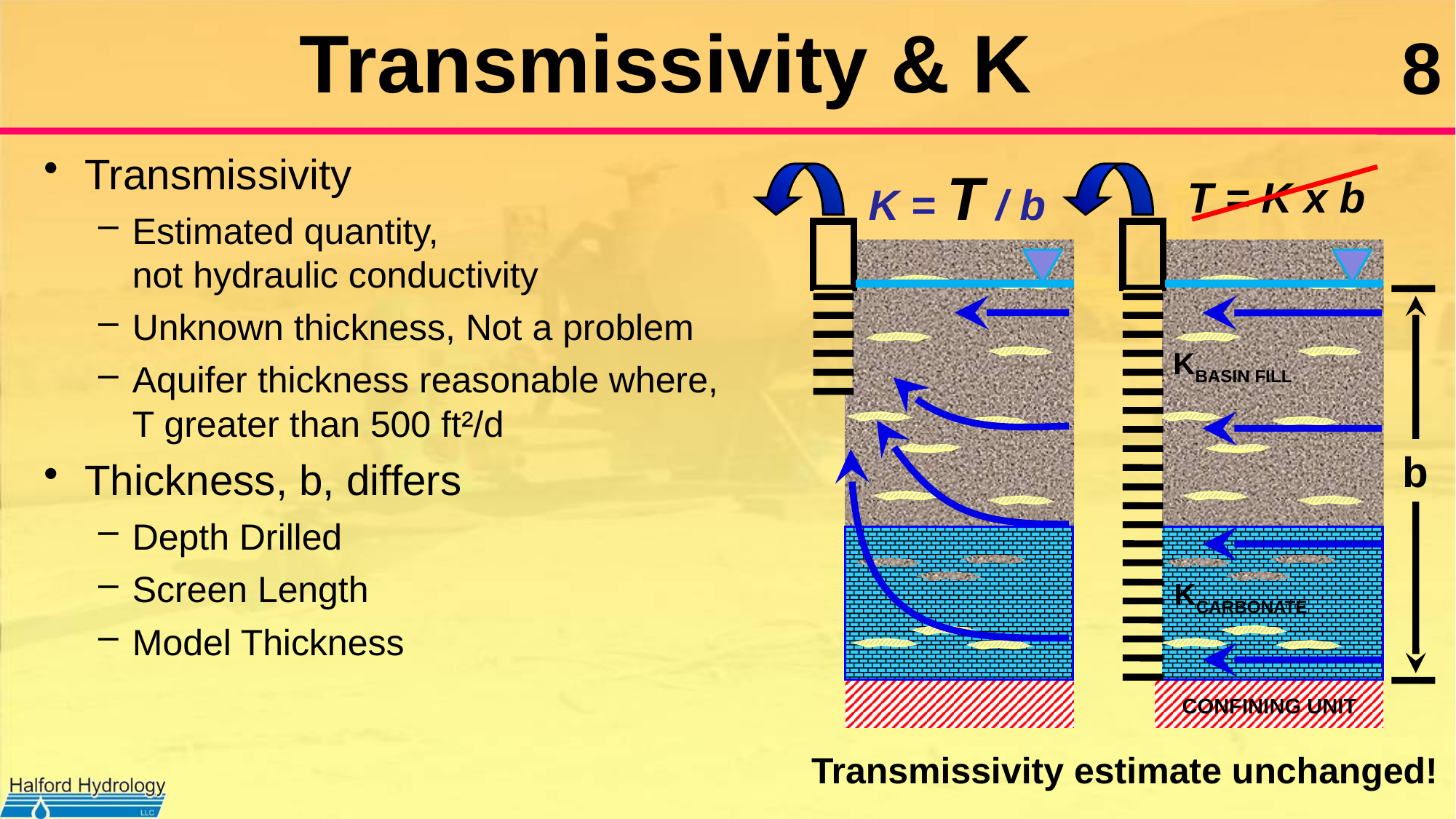

# Transmissivity & K
Transmissivity
Estimated quantity,
not hydraulic conductivity
Unknown thickness, Not a problem
Aquifer thickness reasonable where,
T greater than 500 ft²/d
Thickness, b, differs
Depth Drilled
Screen Length
Model Thickness
K = T / b

T = K x b

KBASIN FILL
b
KCARBONATE
CONFINING UNIT

Transmissivity estimate unchanged!